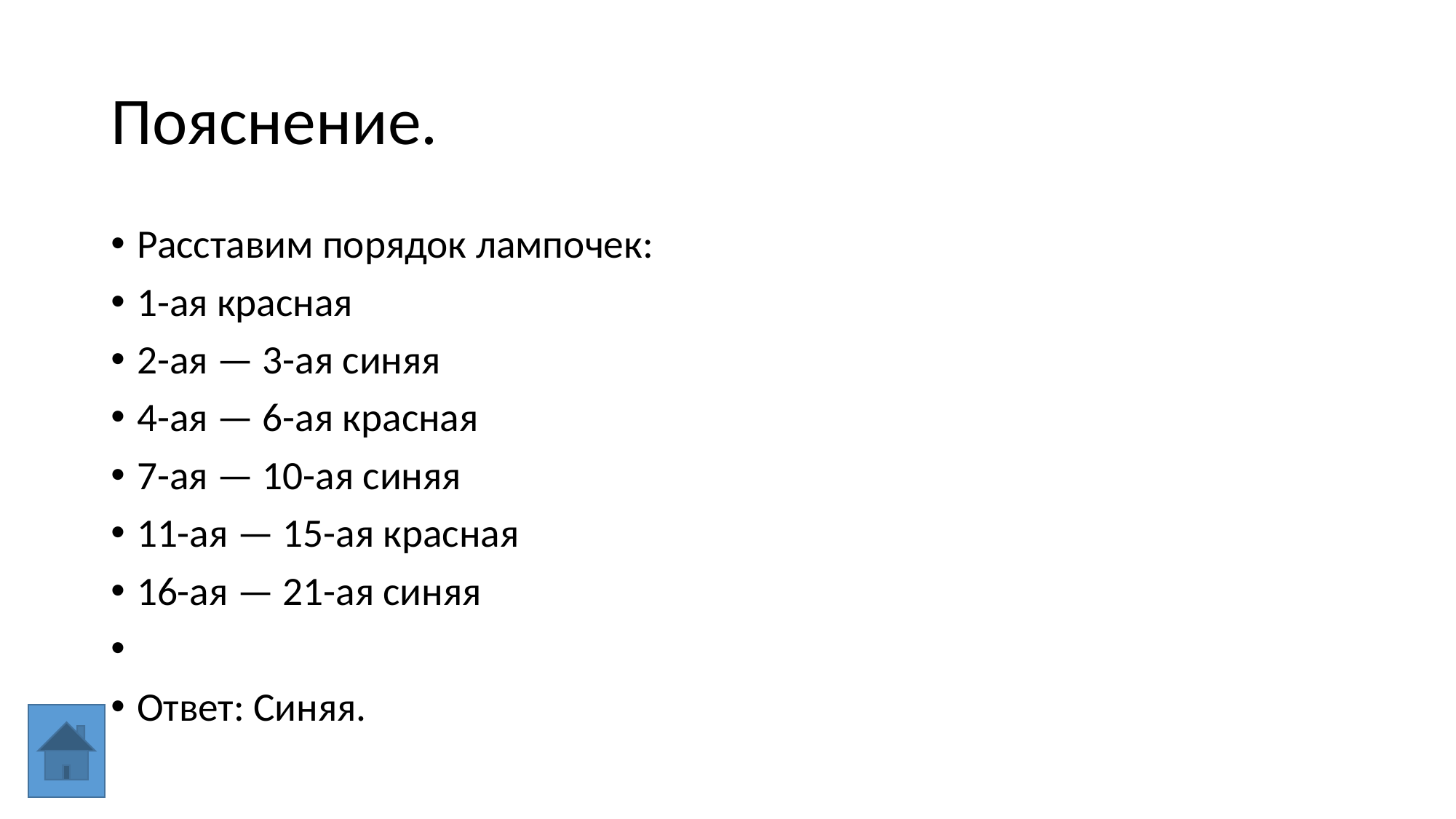

# Пояснение.
Расставим порядок лампочек:
1-ая красная
2-ая — 3-ая синяя
4-ая — 6-ая красная
7-ая — 10-ая синяя
11-ая — 15-ая красная
16-ая — 21-ая синяя

Ответ: Синяя.